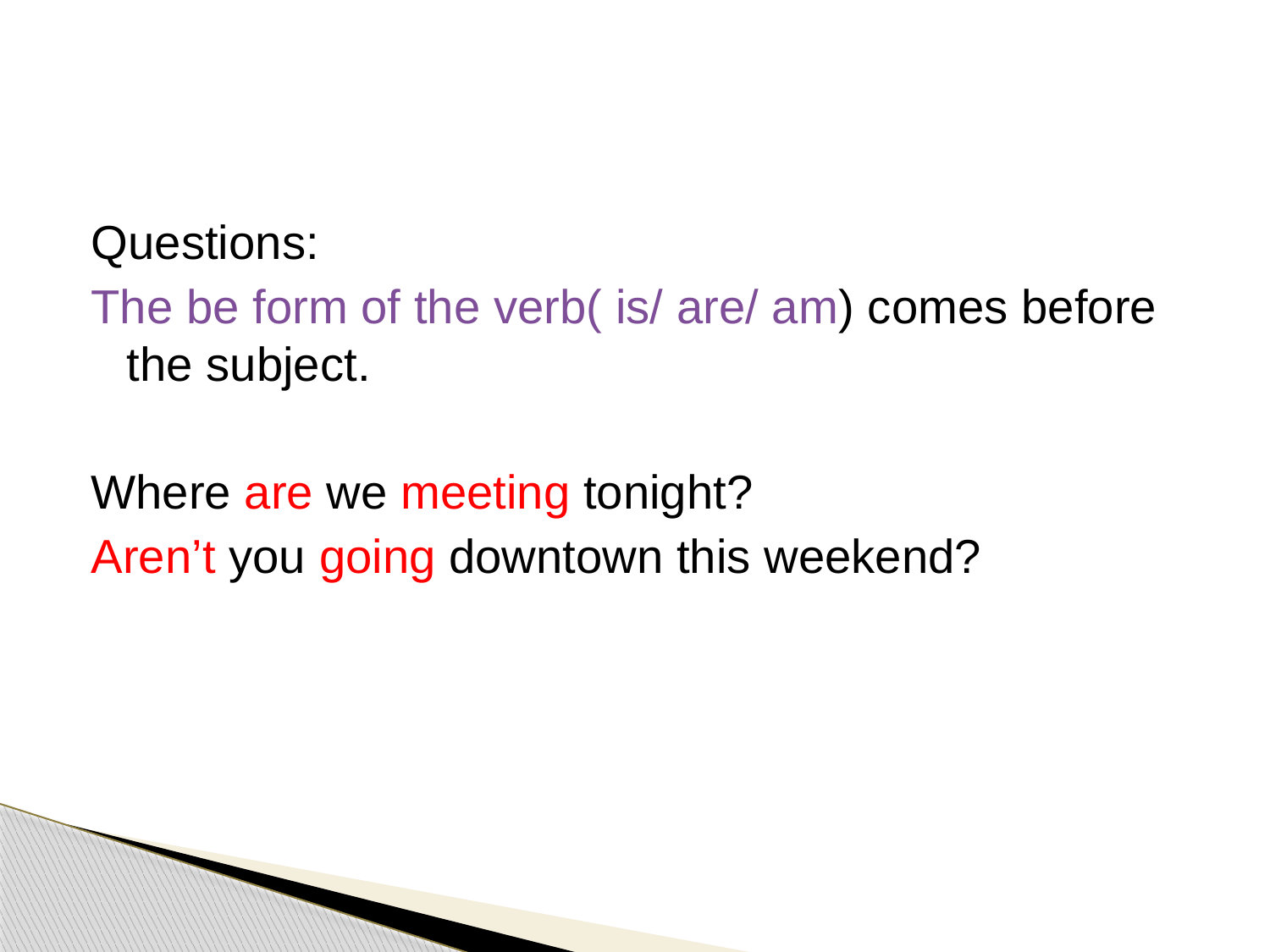

#
Questions:
The be form of the verb( is/ are/ am) comes before the subject.

Where are we meeting tonight?
Aren’t you going downtown this weekend?